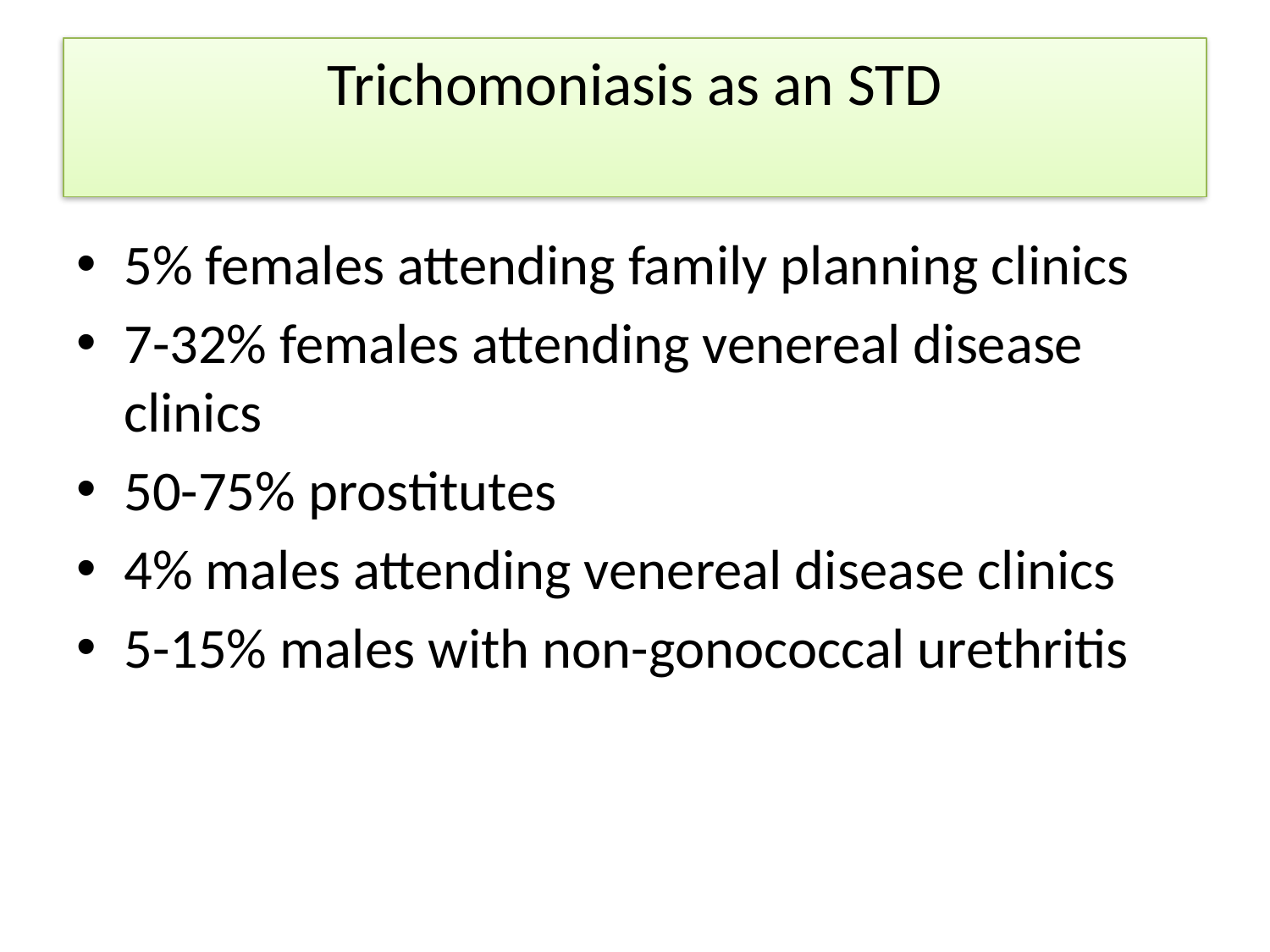

# Trichomoniasis as an STD
5% females attending family planning clinics
7-32% females attending venereal disease clinics
50-75% prostitutes
4% males attending venereal disease clinics
5-15% males with non-gonococcal urethritis